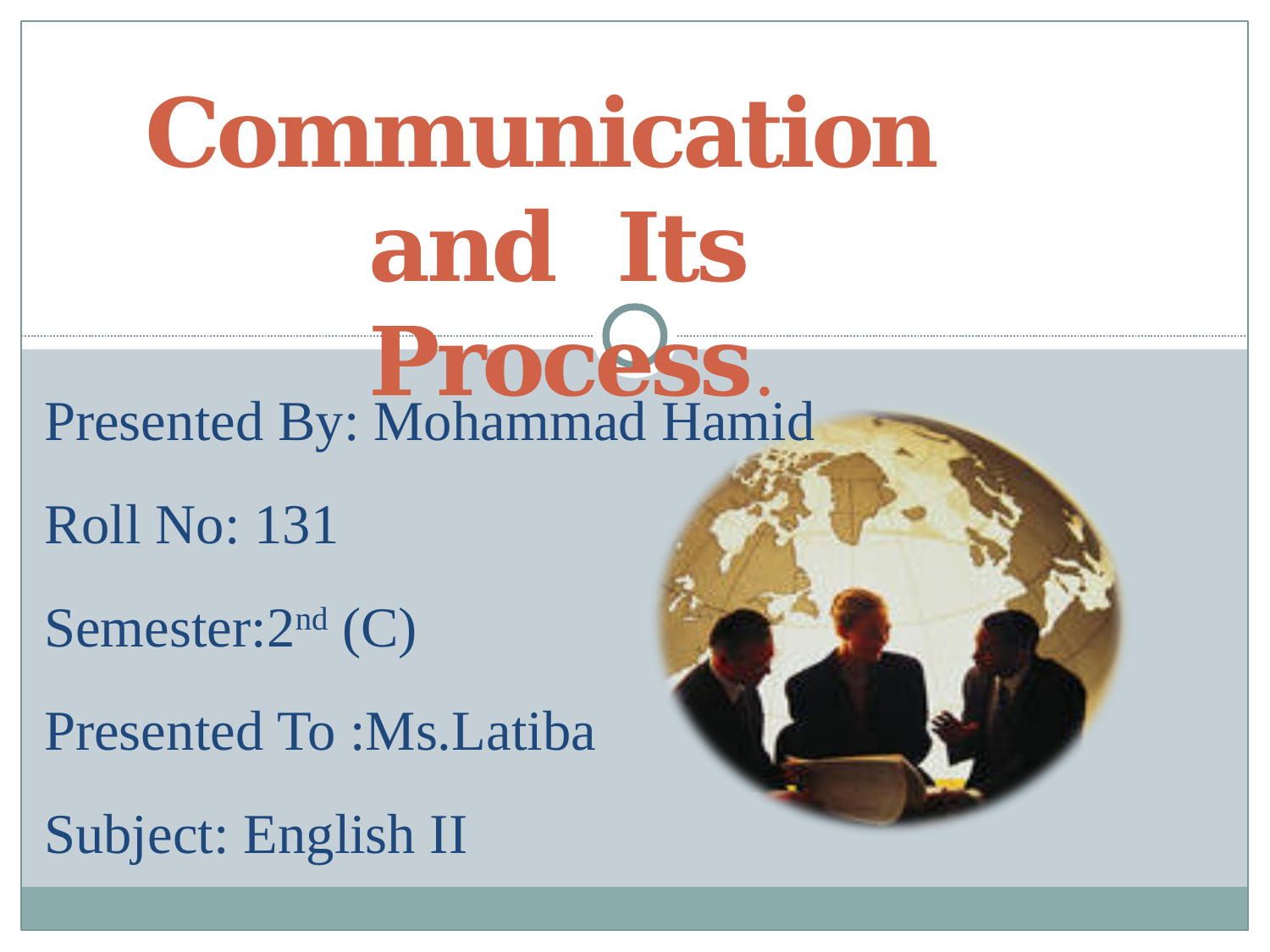

# Communication and  Its Process.
Presented By: Mohammad Hamid
Roll No: 131
Semester:2nd (C)
Presented To :Ms.Latiba
Subject: English II